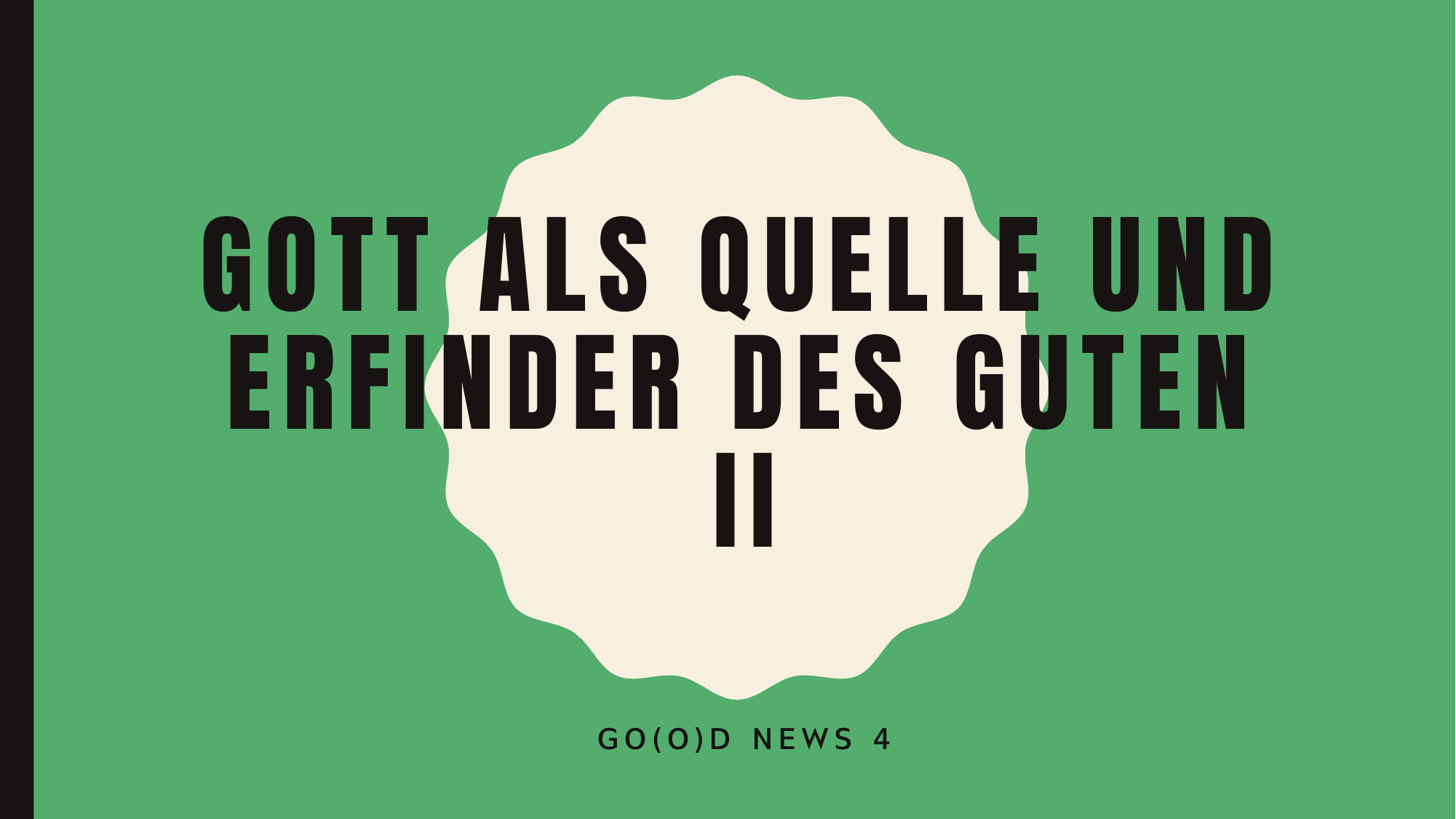

# Gott als Quelle und Erfinder des Guten II
Go(o)d News 4